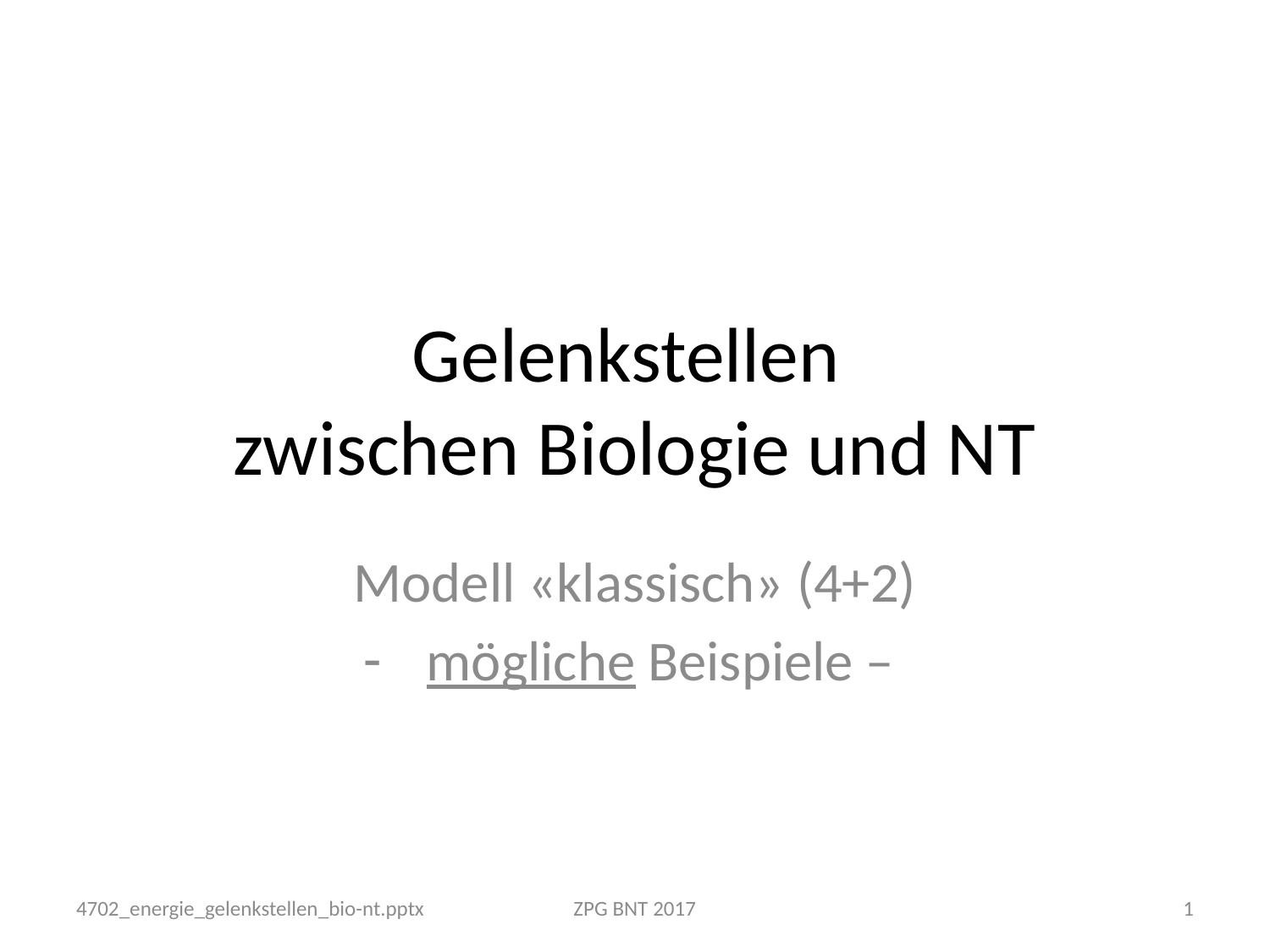

# Gelenkstellen zwischen Biologie und NT
Modell «klassisch» (4+2)
mögliche Beispiele –

4702_energie_gelenkstellen_bio-nt.pptx
ZPG BNT 2017
1